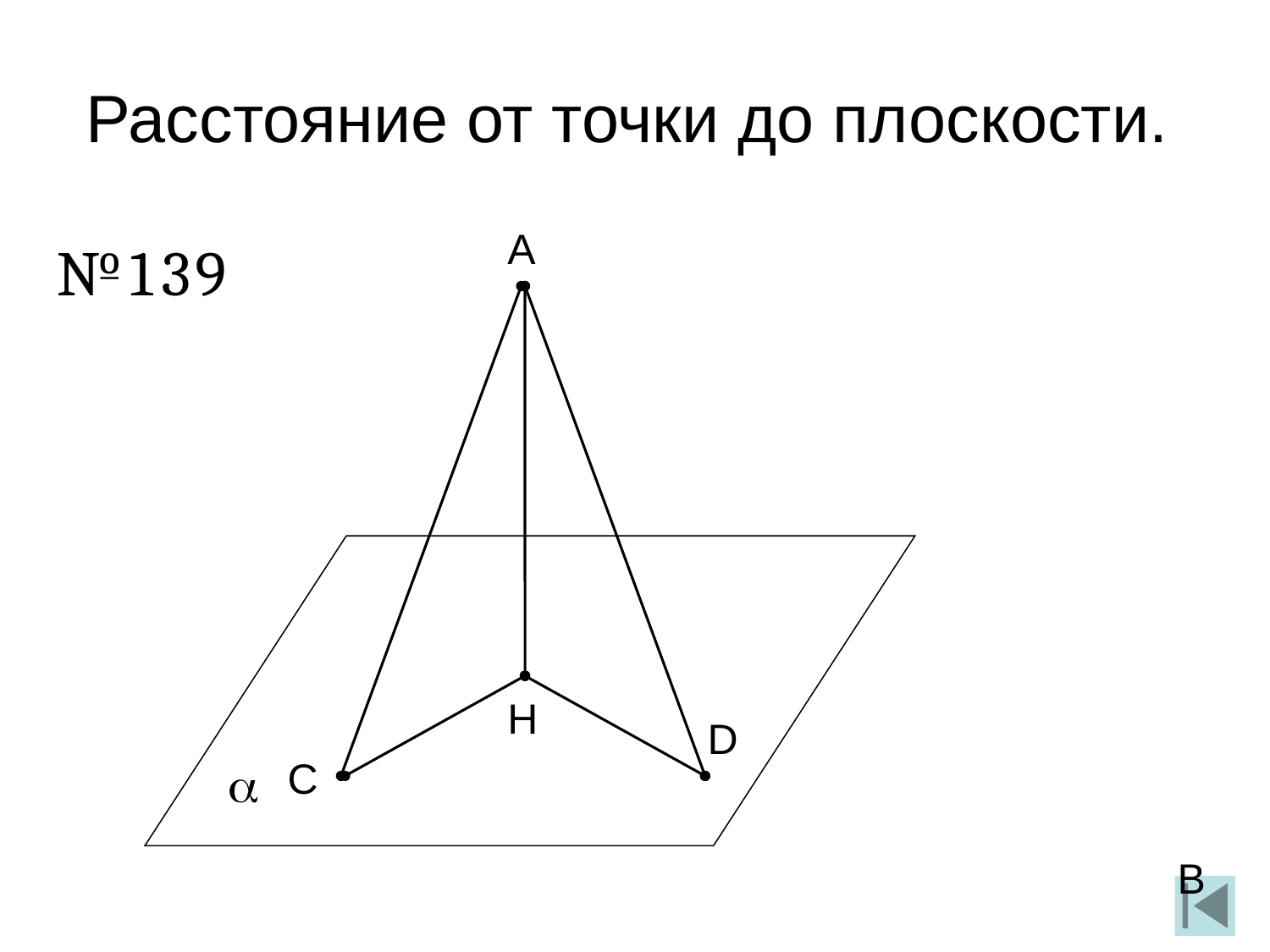

Расстояние от точки до плоскости.
A
№139

α

Н
D
C
B